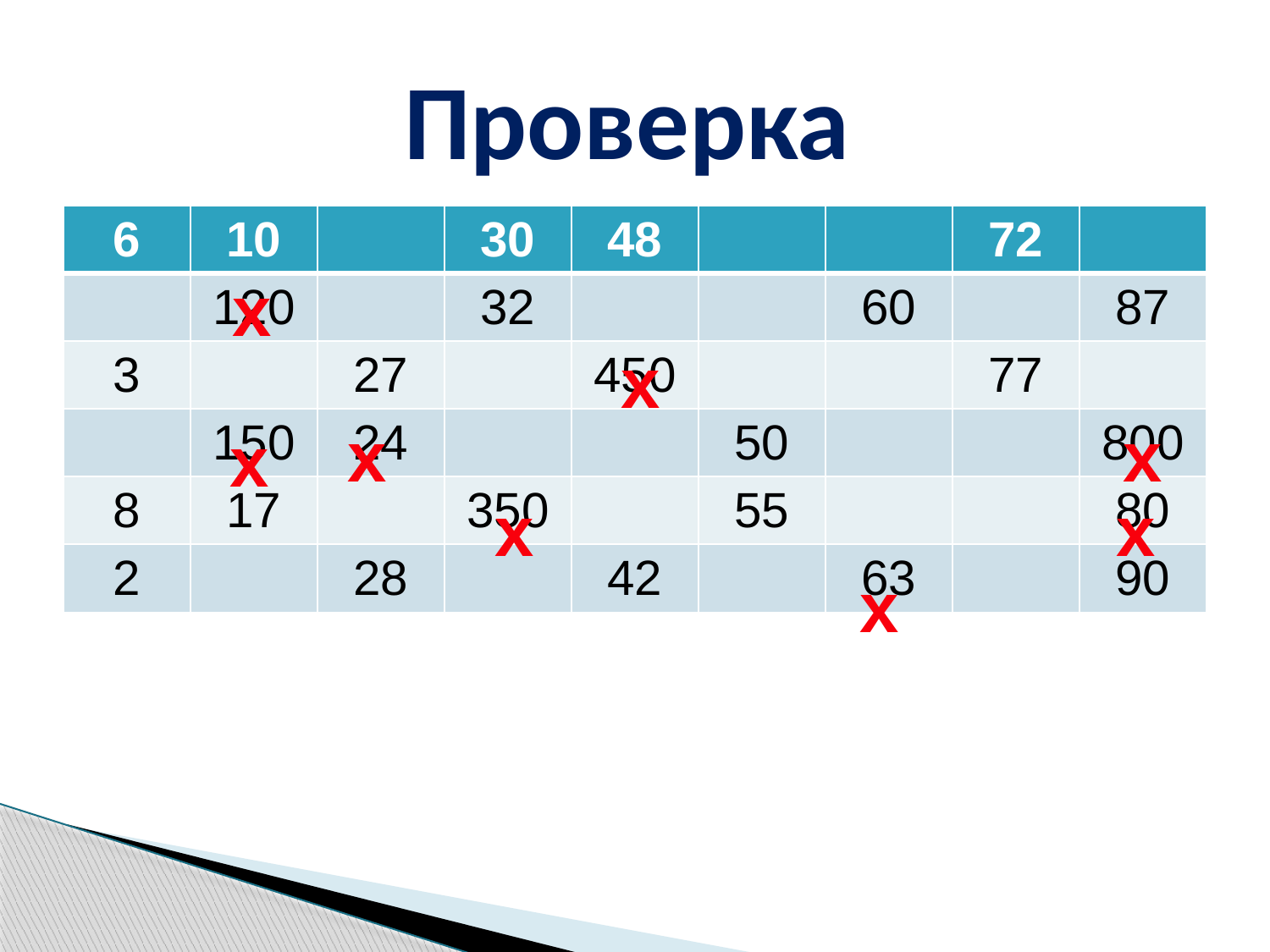

# Проверка
| 6 | 10 |  | 30 | 48 |  |  | 72 |  |
| --- | --- | --- | --- | --- | --- | --- | --- | --- |
|  | 120 |  | 32 |  |  | 60 |  | 87 |
| 3 |  | 27 |  | 450 |  |  | 77 |  |
|  | 150 | 24 |  |  | 50 |  |  | 800 |
| 8 | 17 |  | 350 |  | 55 |  |  | 80 |
| 2 |  | 28 |  | 42 |  | 63 |  | 90 |
х
х
х
х
х
х
х
х